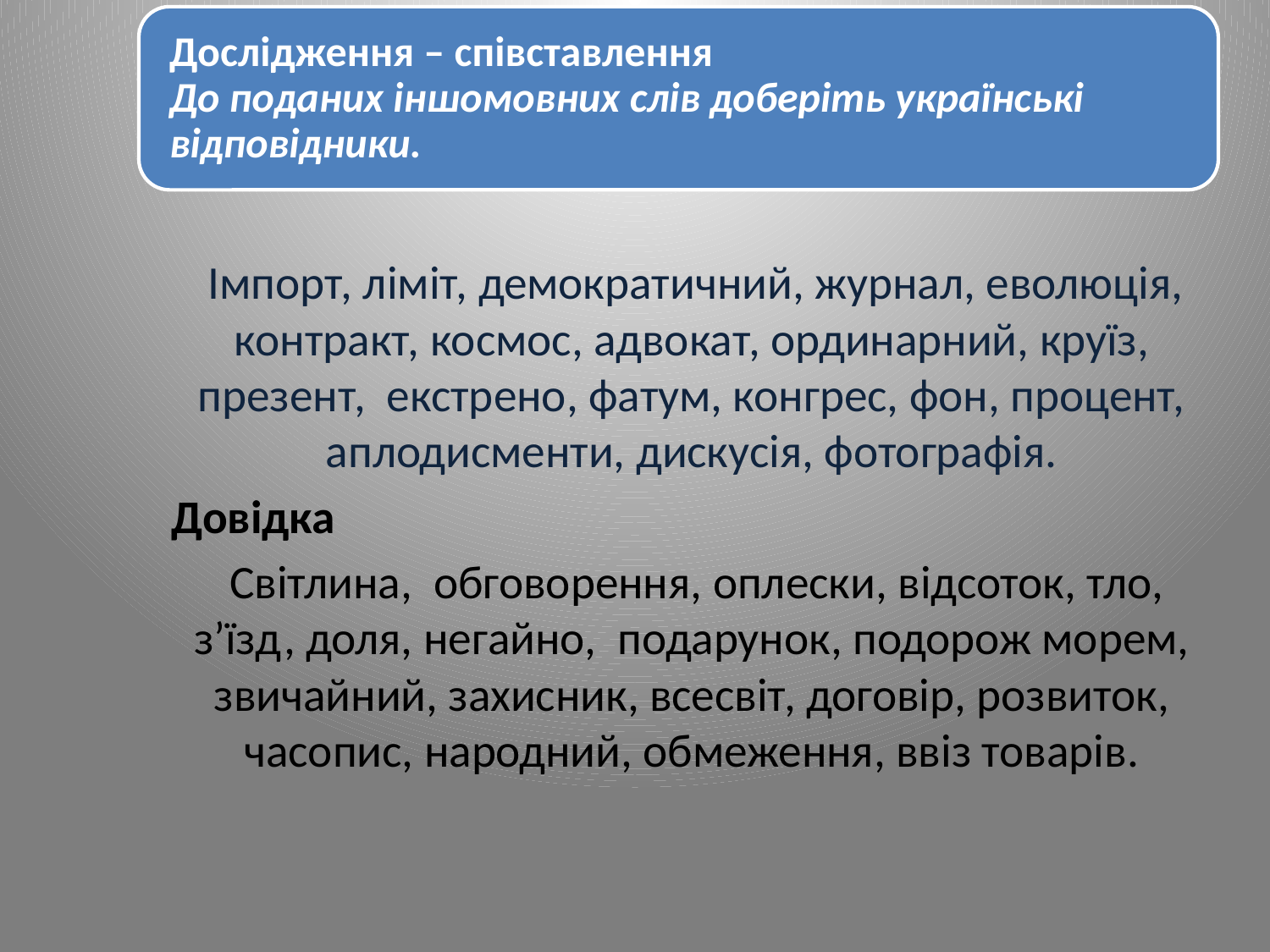

Дослідження – співставлення
До поданих іншомовних слів доберіть українські відповідники.
 Імпорт, ліміт, демократичний, журнал, еволюція, контракт, космос, адвокат, ординарний, круїз, презент,  екстрено, фатум, конгрес, фон, процент, аплодисменти, дискусія, фотографія.
Довідка
 Світлина,  обговорення, оплески, відсоток, тло, з’їзд, доля, негайно,  подарунок, подорож морем, звичайний, захисник, всесвіт, договір, розвиток, часопис, народний, обмеження, ввіз товарів.